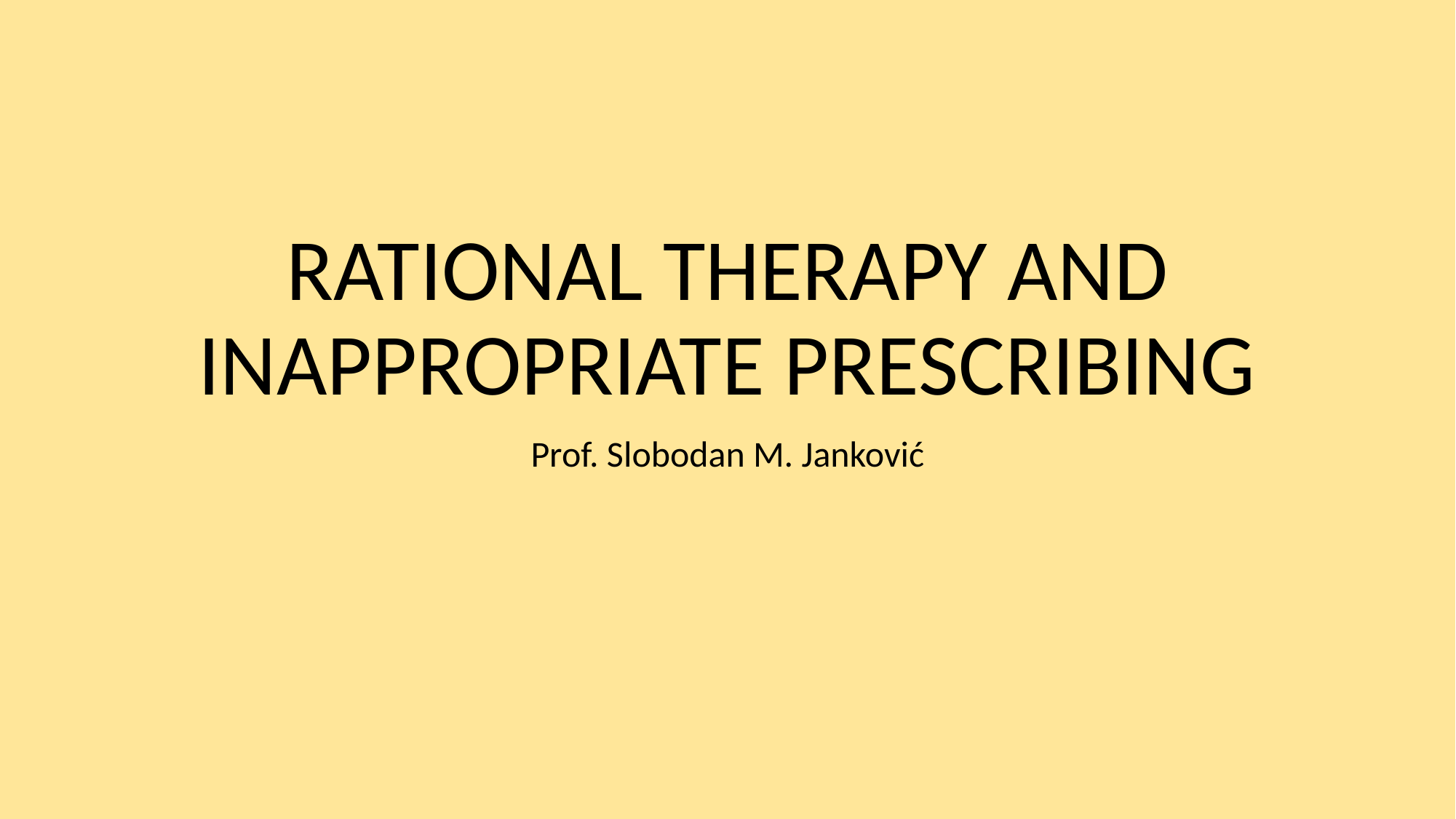

# RATIONAL THERAPY AND INAPPROPRIATE PRESCRIBING
Prof. Slobodan M. Janković